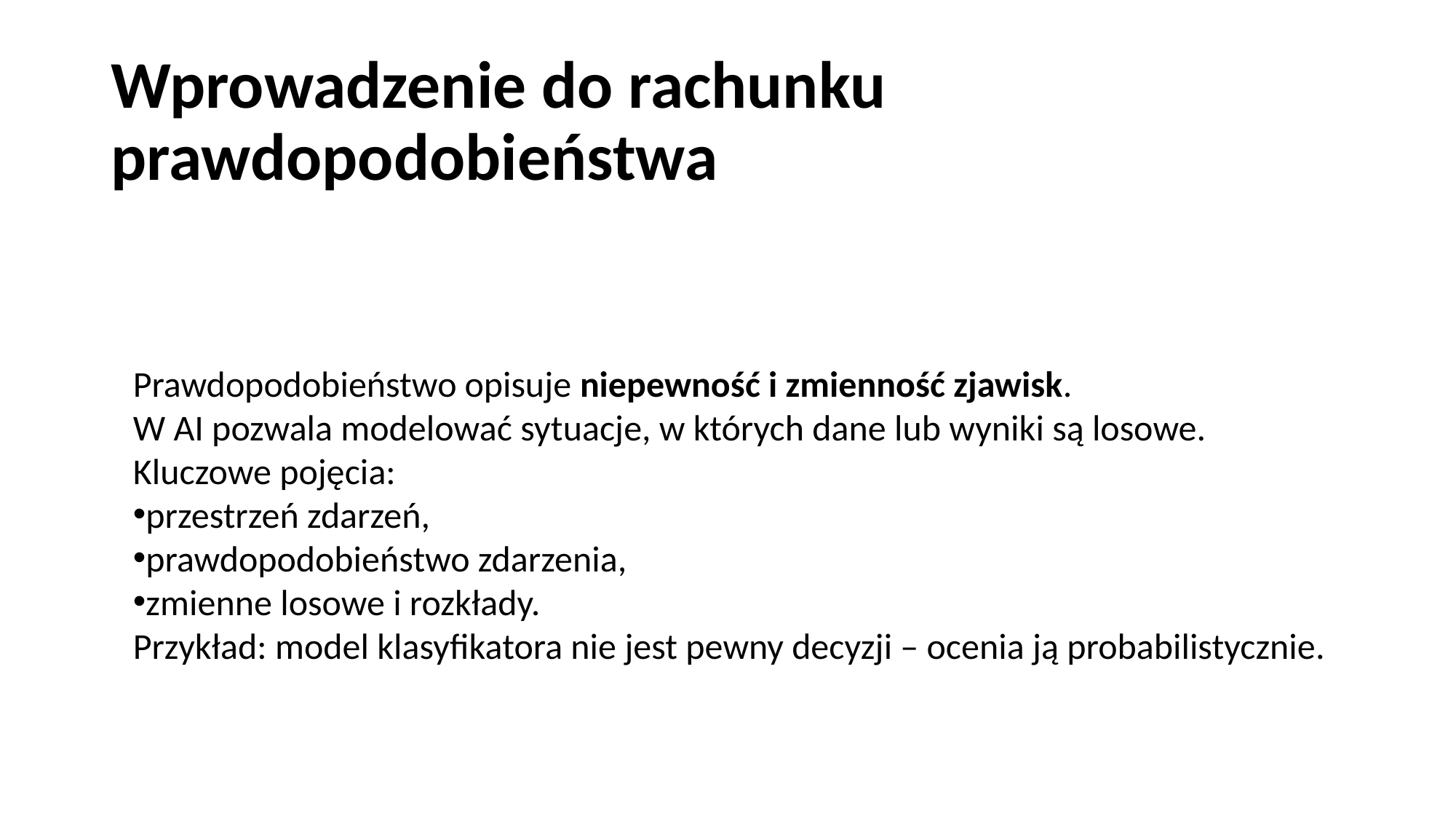

# Wprowadzenie do rachunku prawdopodobieństwa
Prawdopodobieństwo opisuje niepewność i zmienność zjawisk.
W AI pozwala modelować sytuacje, w których dane lub wyniki są losowe.
Kluczowe pojęcia:
przestrzeń zdarzeń,
prawdopodobieństwo zdarzenia,
zmienne losowe i rozkłady.
Przykład: model klasyfikatora nie jest pewny decyzji – ocenia ją probabilistycznie.